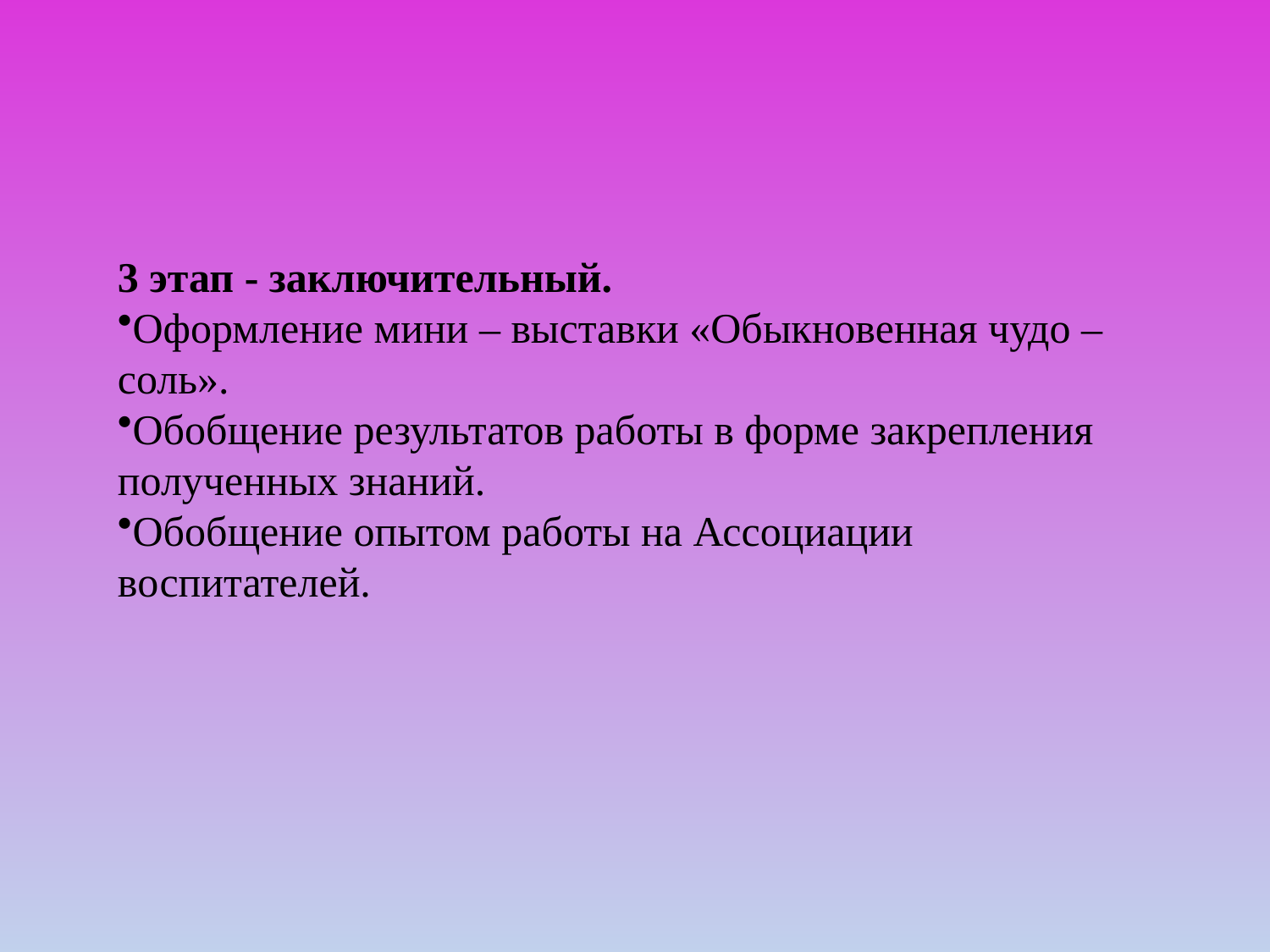

#
3 этап - заключительный.
Оформление мини – выставки «Обыкновенная чудо – соль».
Обобщение результатов работы в форме закрепления полученных знаний.
Обобщение опытом работы на Ассоциации воспитателей.